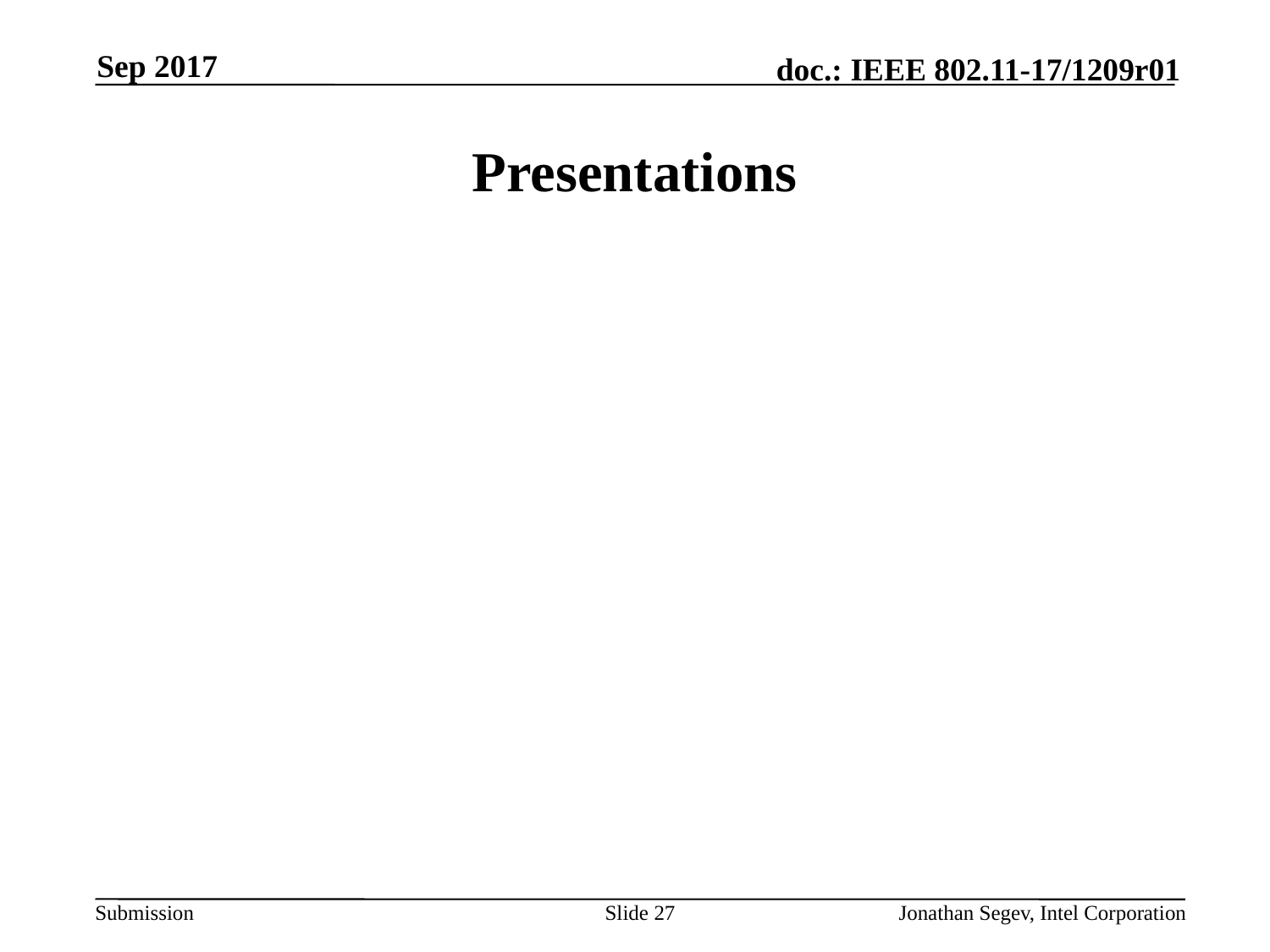

Sep 2017
# Presentations

Slide 27
Jonathan Segev, Intel Corporation